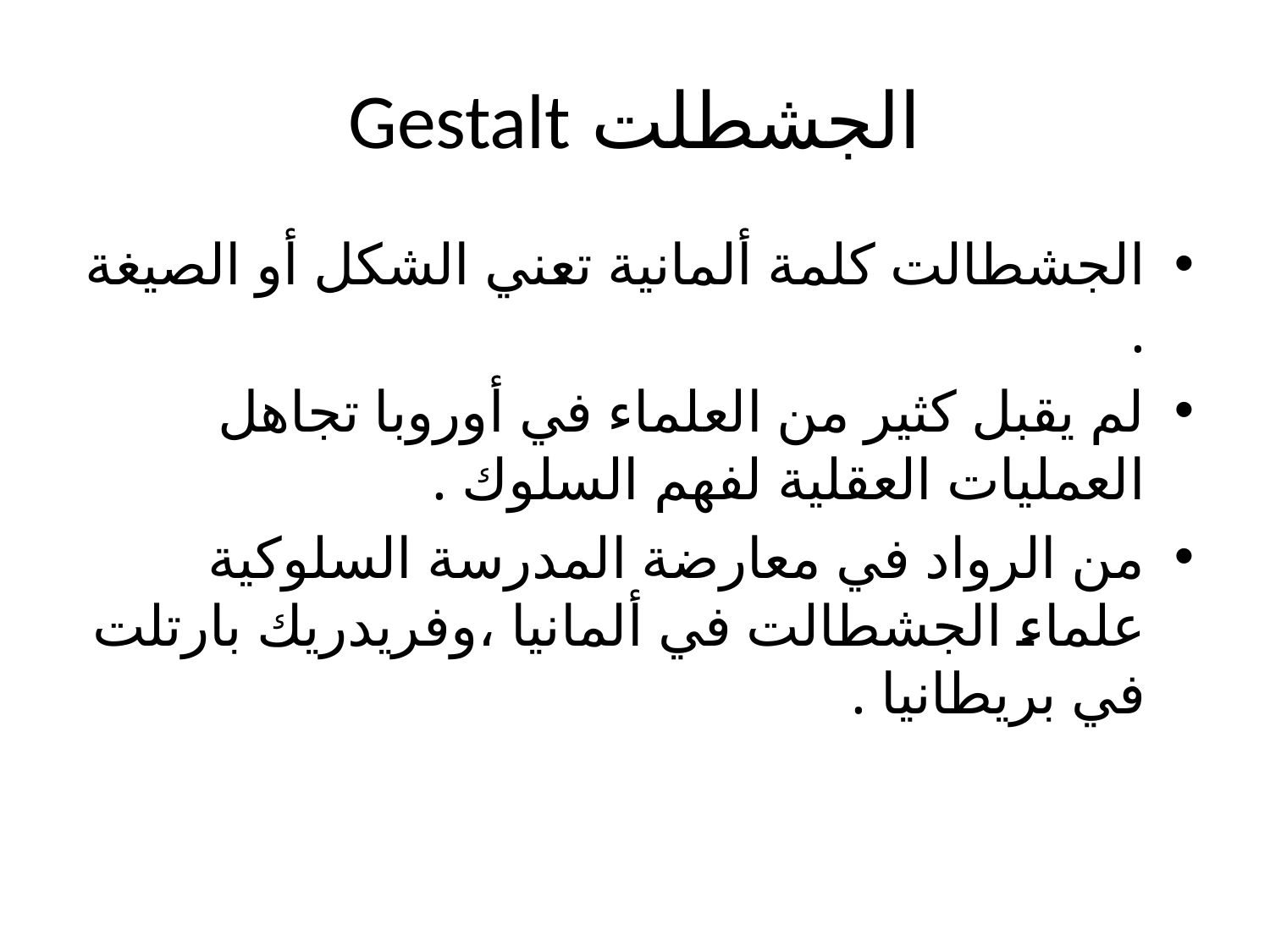

# الجشطلت Gestalt
الجشطالت كلمة ألمانية تعني الشكل أو الصيغة .
لم يقبل كثير من العلماء في أوروبا تجاهل العمليات العقلية لفهم السلوك .
من الرواد في معارضة المدرسة السلوكية علماء الجشطالت في ألمانيا ،وفريدريك بارتلت في بريطانيا .